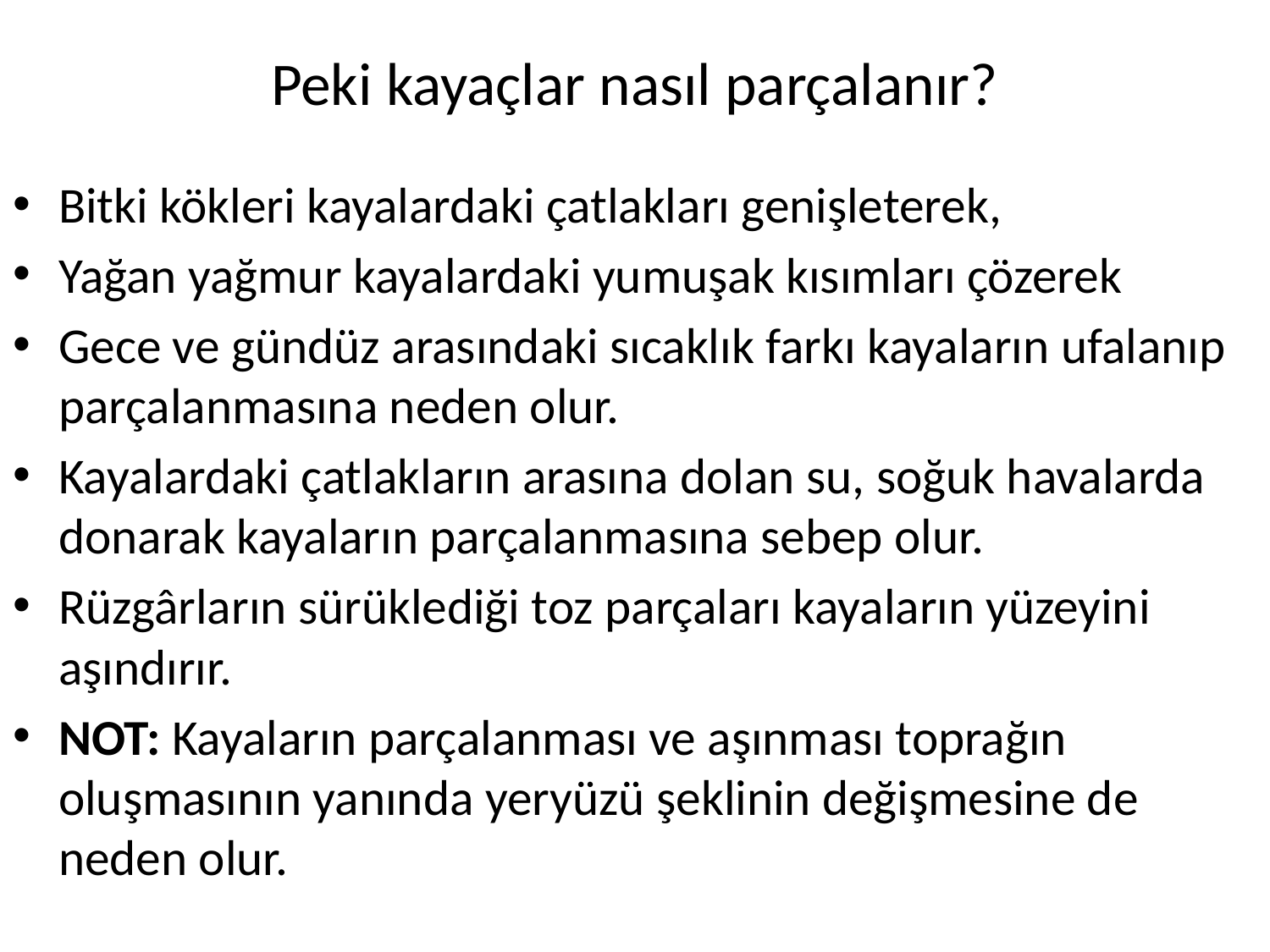

# Peki kayaçlar nasıl parçalanır?
Bitki kökleri kayalardaki çatlakları genişleterek,
Yağan yağmur kayalardaki yumuşak kısımları çözerek
Gece ve gündüz arasındaki sıcaklık farkı kayaların ufalanıp parçalanmasına neden olur.
Kayalardaki çatlakların arasına dolan su, soğuk havalarda donarak kayaların parçalanmasına sebep olur.
Rüzgârların sürüklediği toz parçaları kayaların yüzeyini aşındırır.
NOT: Kayaların parçalanması ve aşınması toprağın oluşmasının yanında yeryüzü şeklinin değişmesine de neden olur.